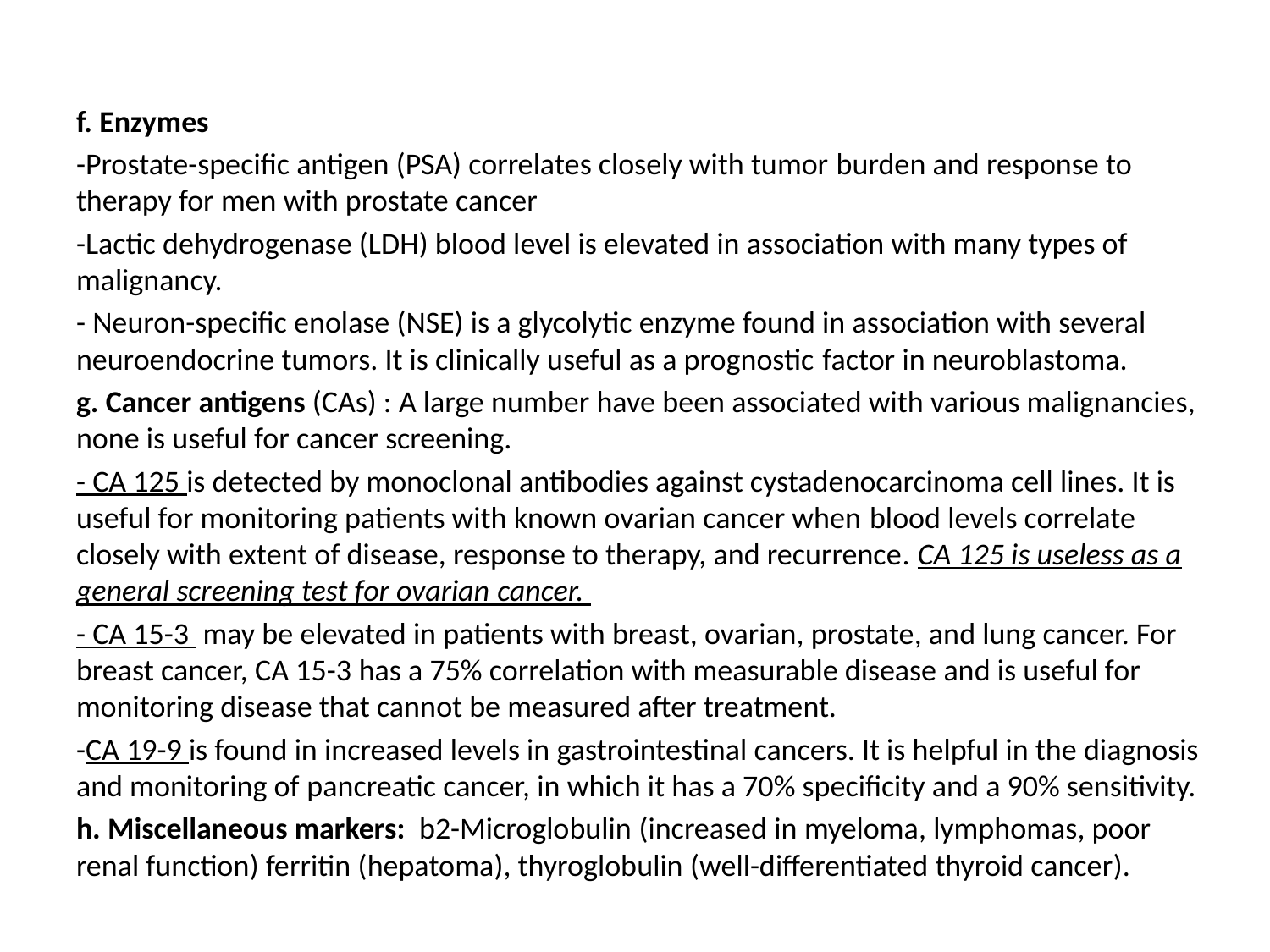

f. Enzymes
-Prostate-specific antigen (PSA) correlates closely with tumor burden and response to therapy for men with prostate cancer
-Lactic dehydrogenase (LDH) blood level is elevated in association with many types of malignancy.
- Neuron-specific enolase (NSE) is a glycolytic enzyme found in association with several neuroendocrine tumors. It is clinically useful as a prognostic factor in neuroblastoma.
g. Cancer antigens (CAs) : A large number have been associated with various malignancies, none is useful for cancer screening.
- CA 125 is detected by monoclonal antibodies against cystadenocarcinoma cell lines. It is useful for monitoring patients with known ovarian cancer when blood levels correlate closely with extent of disease, response to therapy, and recurrence. CA 125 is useless as a general screening test for ovarian cancer.
- CA 15-3  may be elevated in patients with breast, ovarian, prostate, and lung cancer. For breast cancer, CA 15-3 has a 75% correlation with measurable disease and is useful for monitoring disease that cannot be measured after treatment.
-CA 19-9 is found in increased levels in gastrointestinal cancers. It is helpful in the diagnosis and monitoring of pancreatic cancer, in which it has a 70% specificity and a 90% sensitivity.
h. Miscellaneous markers:  b2-Microglobulin (increased in myeloma, lymphomas, poor renal function) ferritin (hepatoma), thyroglobulin (well-differentiated thyroid cancer).